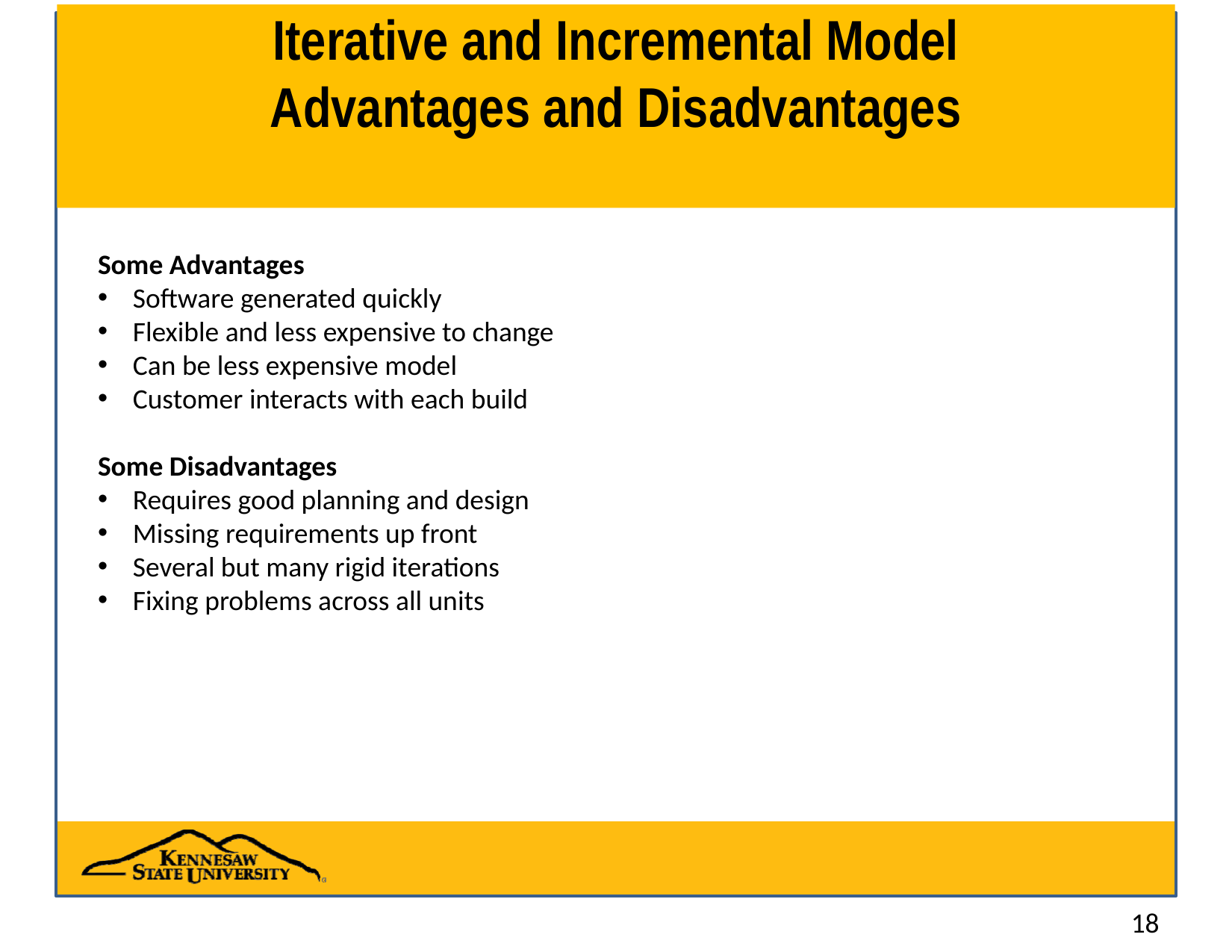

# Iterative and Incremental Model Advantages and Disadvantages
Some Advantages
Software generated quickly
Flexible and less expensive to change
Can be less expensive model
Customer interacts with each build

Some Disadvantages
Requires good planning and design
Missing requirements up front
Several but many rigid iterations
Fixing problems across all units